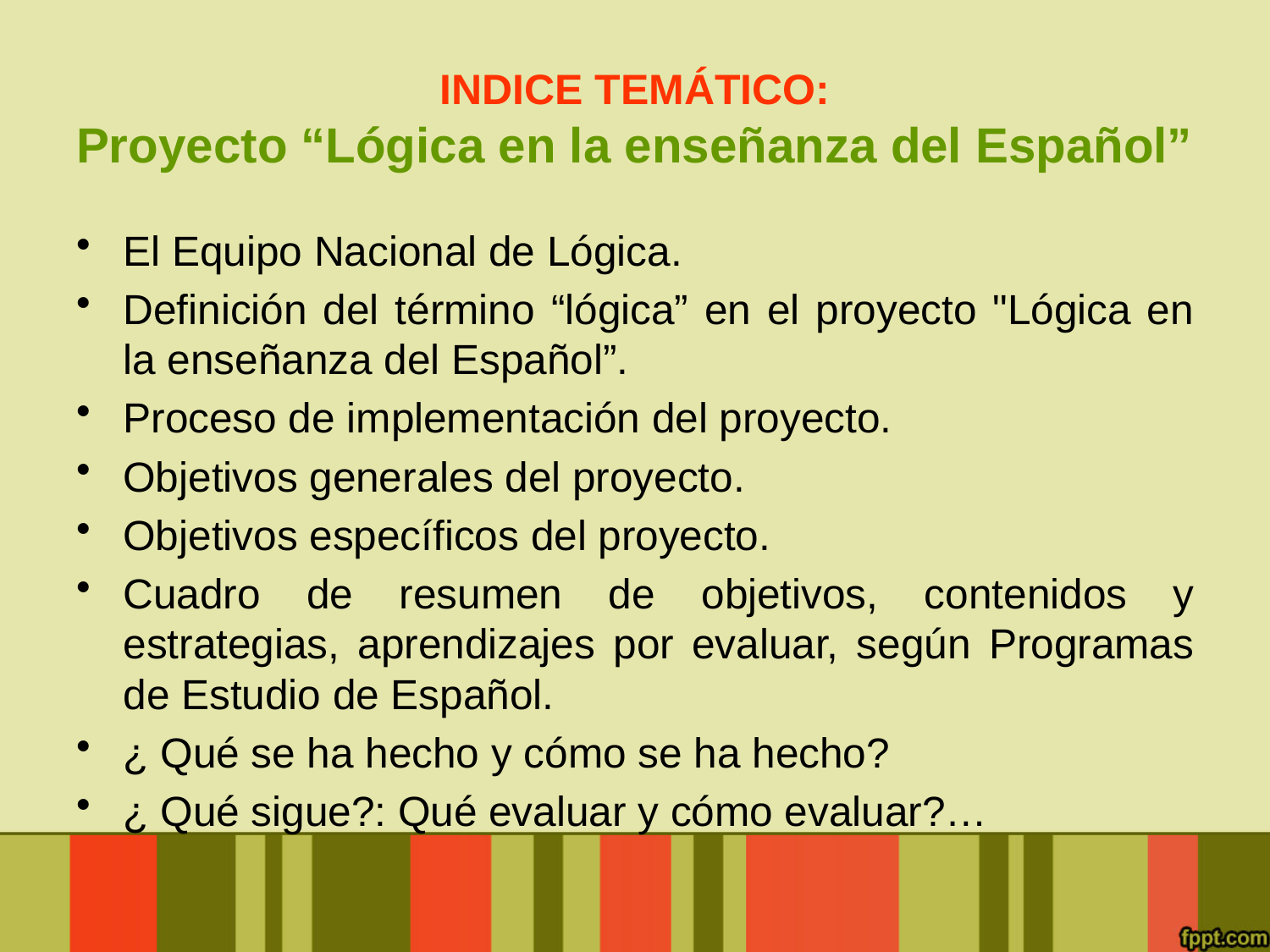

# INDICE TEMÁTICO: Proyecto “Lógica en la enseñanza del Español”
El Equipo Nacional de Lógica.
Definición del término “lógica” en el proyecto "Lógica en la enseñanza del Español”.
Proceso de implementación del proyecto.
Objetivos generales del proyecto.
Objetivos específicos del proyecto.
Cuadro de resumen de objetivos, contenidos y estrategias, aprendizajes por evaluar, según Programas de Estudio de Español.
¿ Qué se ha hecho y cómo se ha hecho?
¿ Qué sigue?: Qué evaluar y cómo evaluar?…